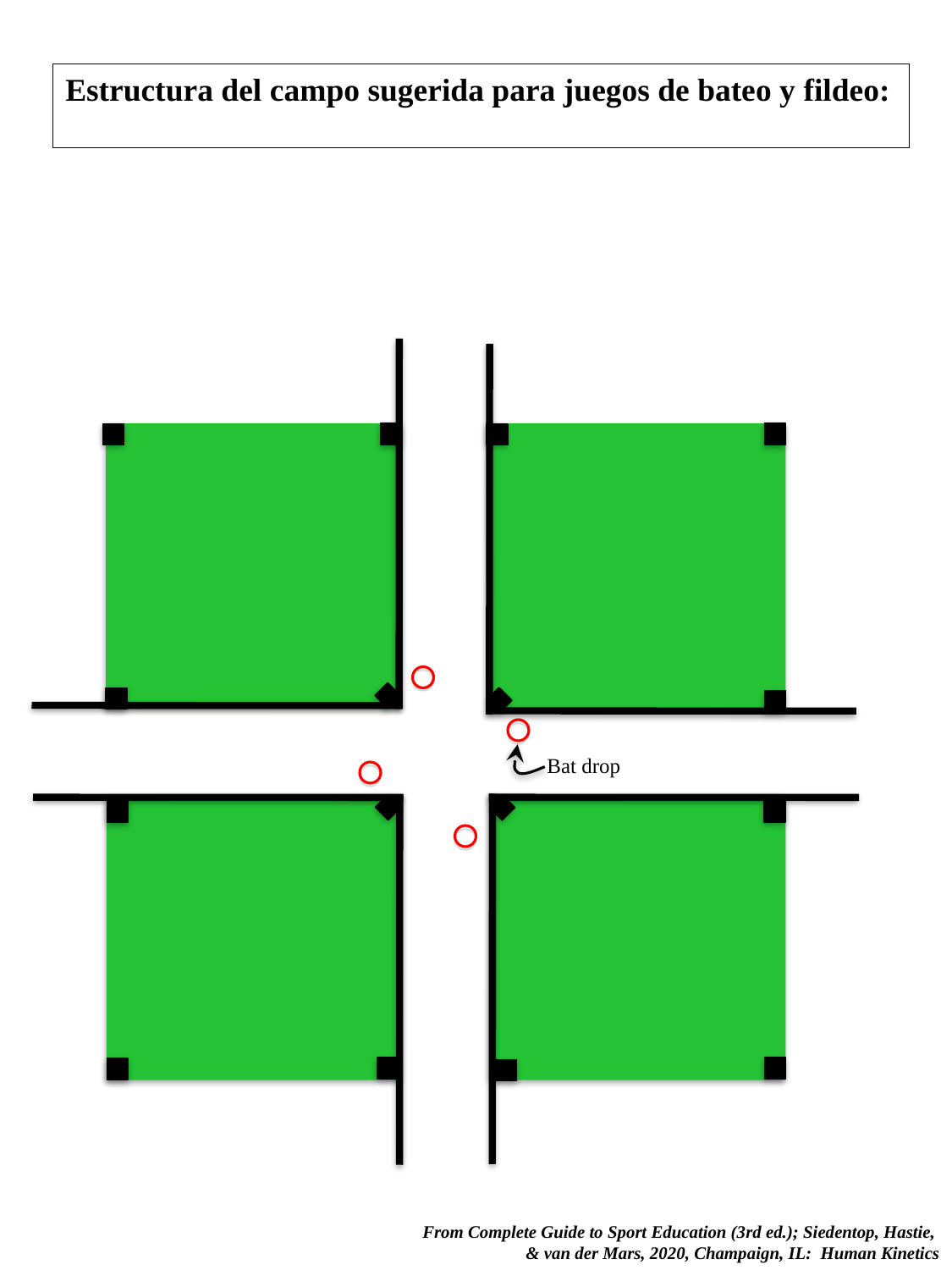

Estructura del campo sugerida para juegos de bateo y fildeo:

Bat drop

 From Complete Guide to Sport Education (3rd ed.); Siedentop, Hastie,
& van der Mars, 2020, Champaign, IL:  Human Kinetics